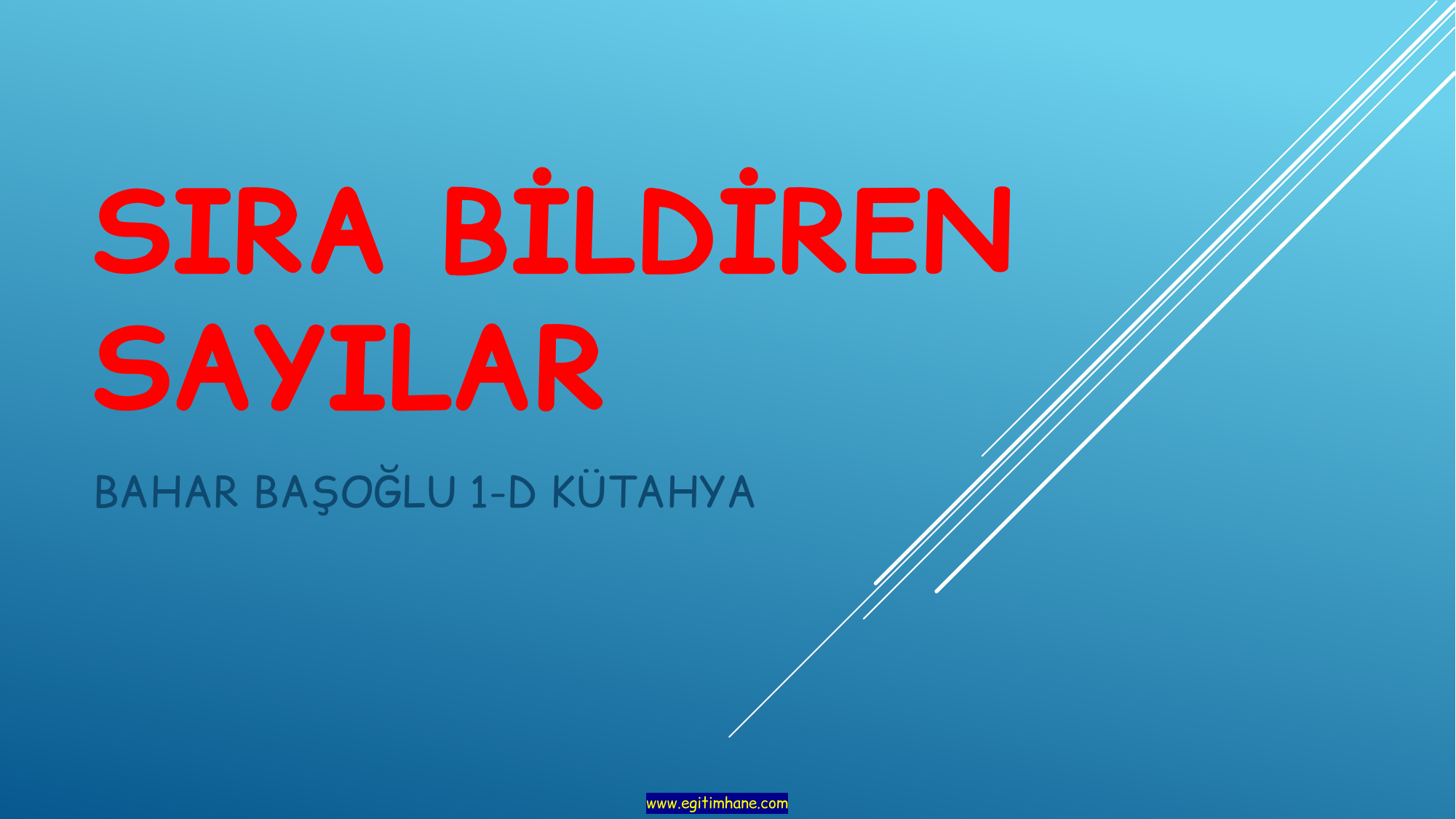

# SIRA BİLDİREN SAYILAR
BAHAR BAŞOĞLU 1-D KÜTAHYA
www.egitimhane.com